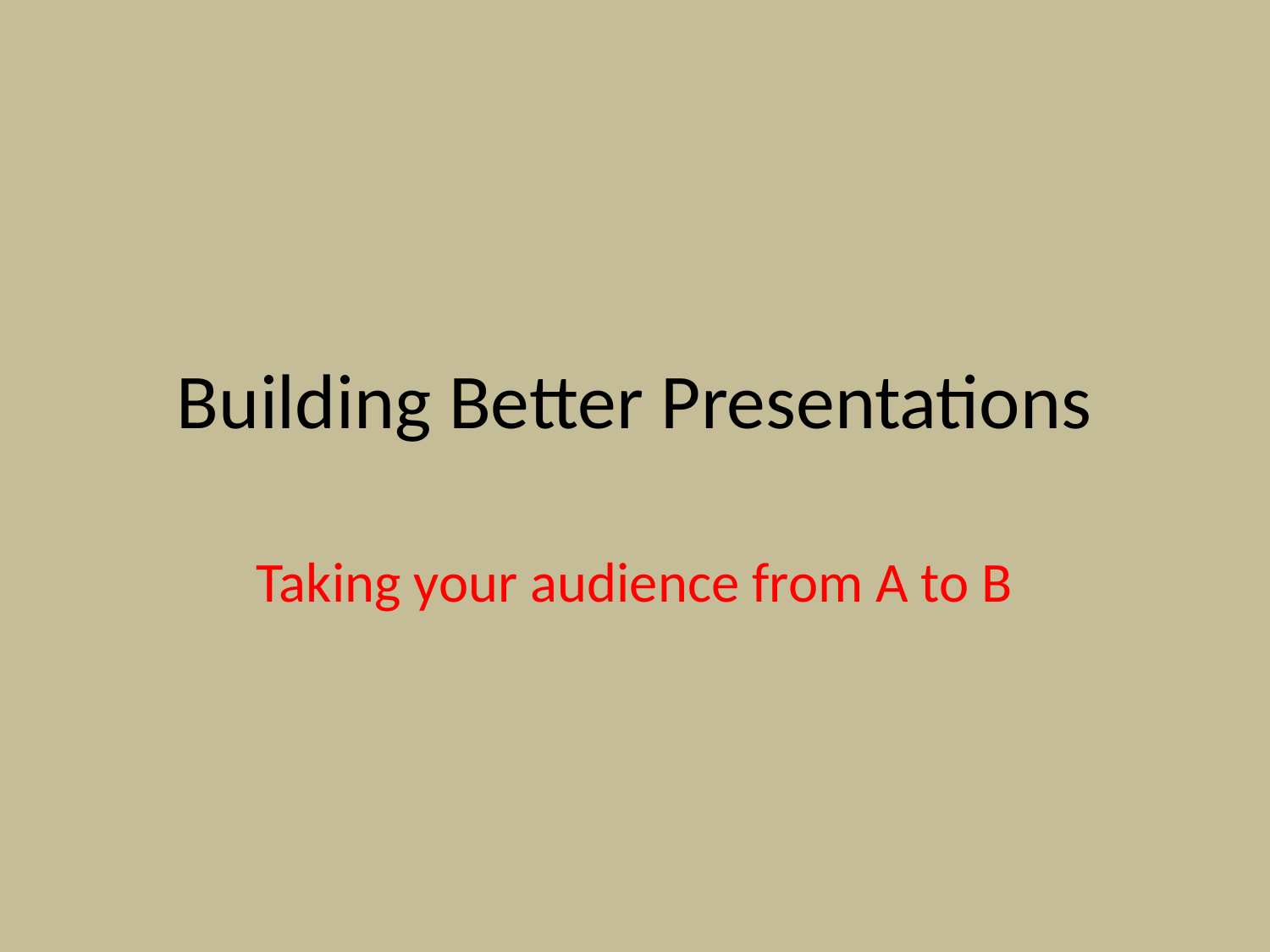

# Building Better Presentations
Taking your audience from A to B